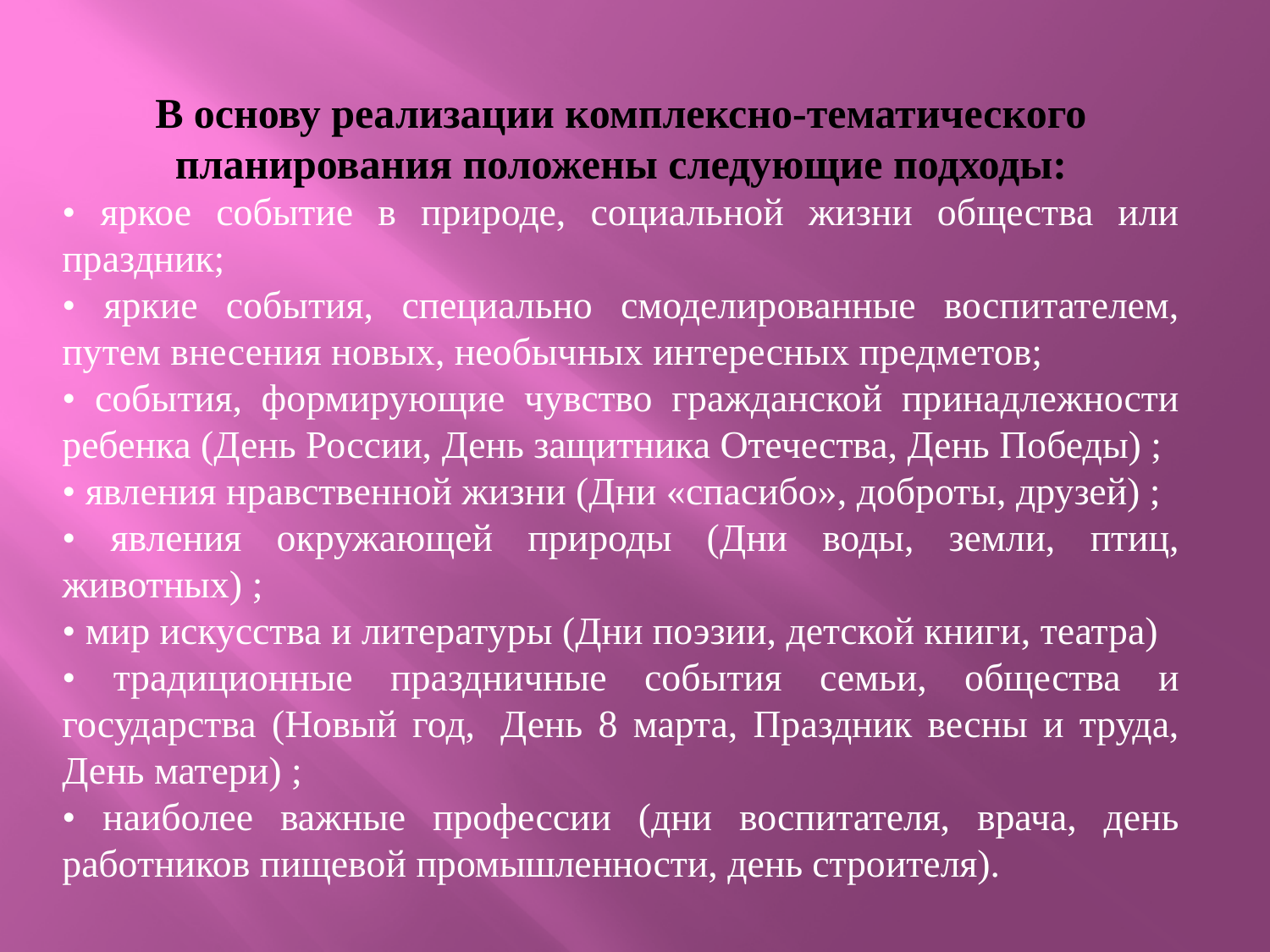

В основу реализации комплексно-тематического планирования положены следующие подходы:
• яркое событие в природе, социальной жизни общества или праздник;
• яркие события, специально смоделированные воспитателем, путем внесения новых, необычных интересных предметов;
• события, формирующие чувство гражданской принадлежности ребенка (День России, День защитника Отечества, День Победы) ;
• явления нравственной жизни (Дни «спасибо», доброты, друзей) ;
• явления окружающей природы (Дни воды, земли, птиц, животных) ;
• мир искусства и литературы (Дни поэзии, детской книги, театра)
• традиционные праздничные события семьи, общества и государства (Новый год,  День 8 марта, Праздник весны и труда, День матери) ;
• наиболее важные профессии (дни воспитателя, врача, день работников пищевой промышленности, день строителя).